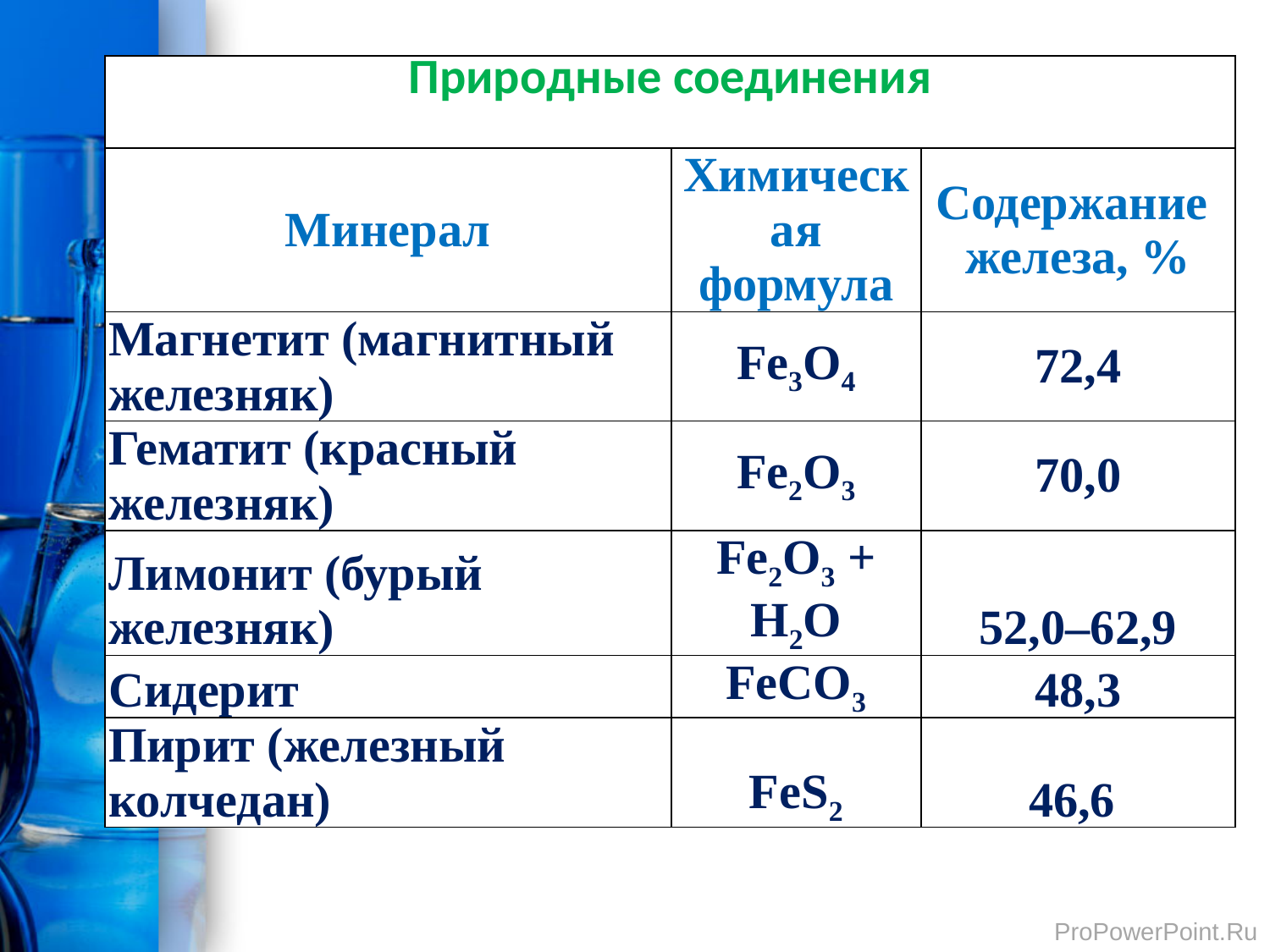

| Природные соединения |  |  |
| --- | --- | --- |
| Минерал | Химическая формула | Содержание железа, % |
| Магнетит (магнитный железняк) | Fe3О4 | 72,4 |
| Гематит (красный железняк) | Fe2О3 | 70,0 |
| Лимонит (бурый железняк) | Fe2O3 + H2O | 52,0–62,9 |
| Сидерит | FeCO3 | 48,3 |
| Пирит (железный колчедан) | FeS2 | 46,6 |